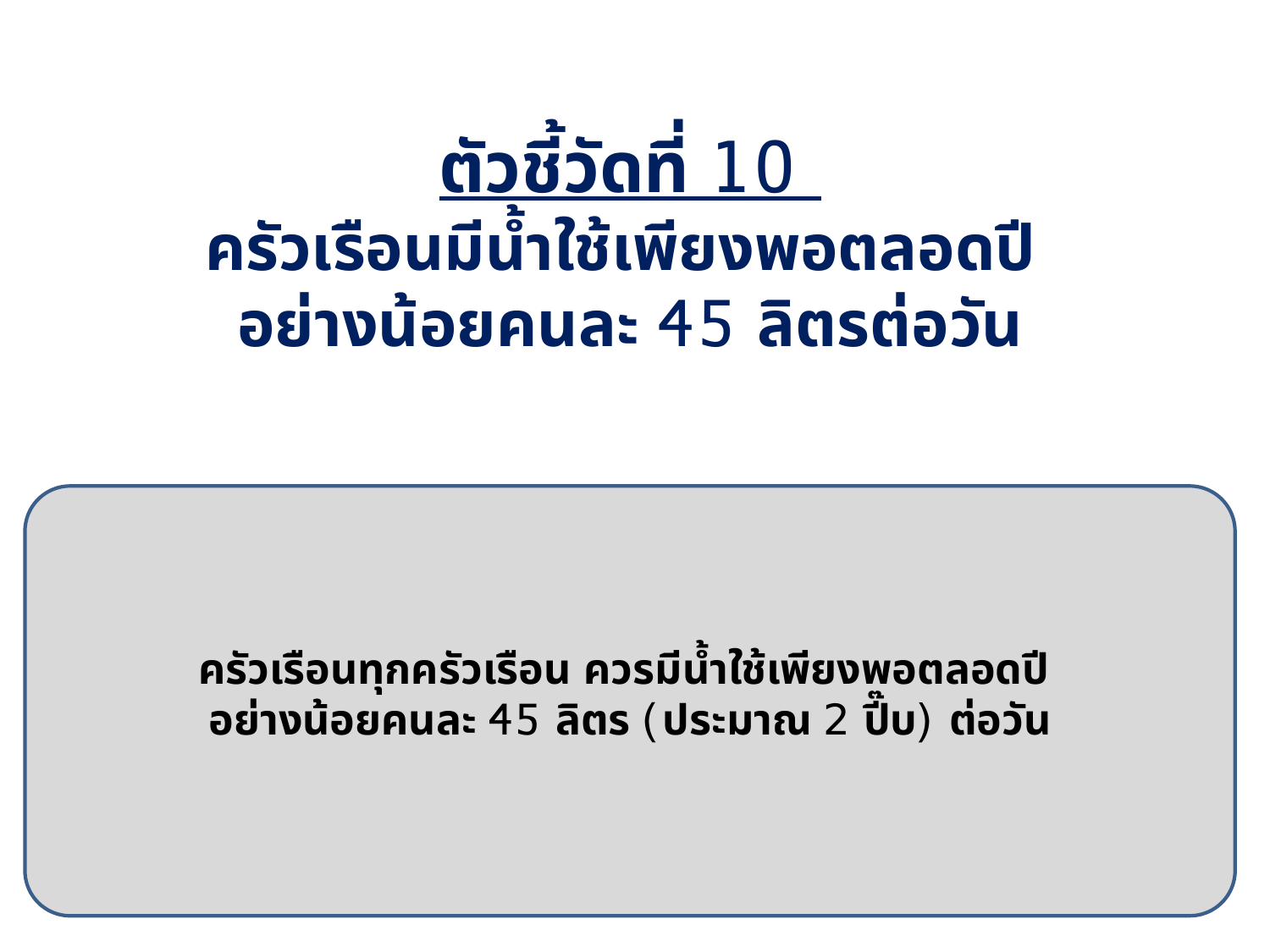

ตัวชี้วัดที่ 10
ครัวเรือนมีน้ำใช้เพียงพอตลอดปี
อย่างน้อยคนละ 45 ลิตรต่อวัน

ครัวเรือนทุกครัวเรือน ควรมีน้ำใช้เพียงพอตลอดปี
อย่างน้อยคนละ 45 ลิตร (ประมาณ 2 ปี๊บ) ต่อวัน